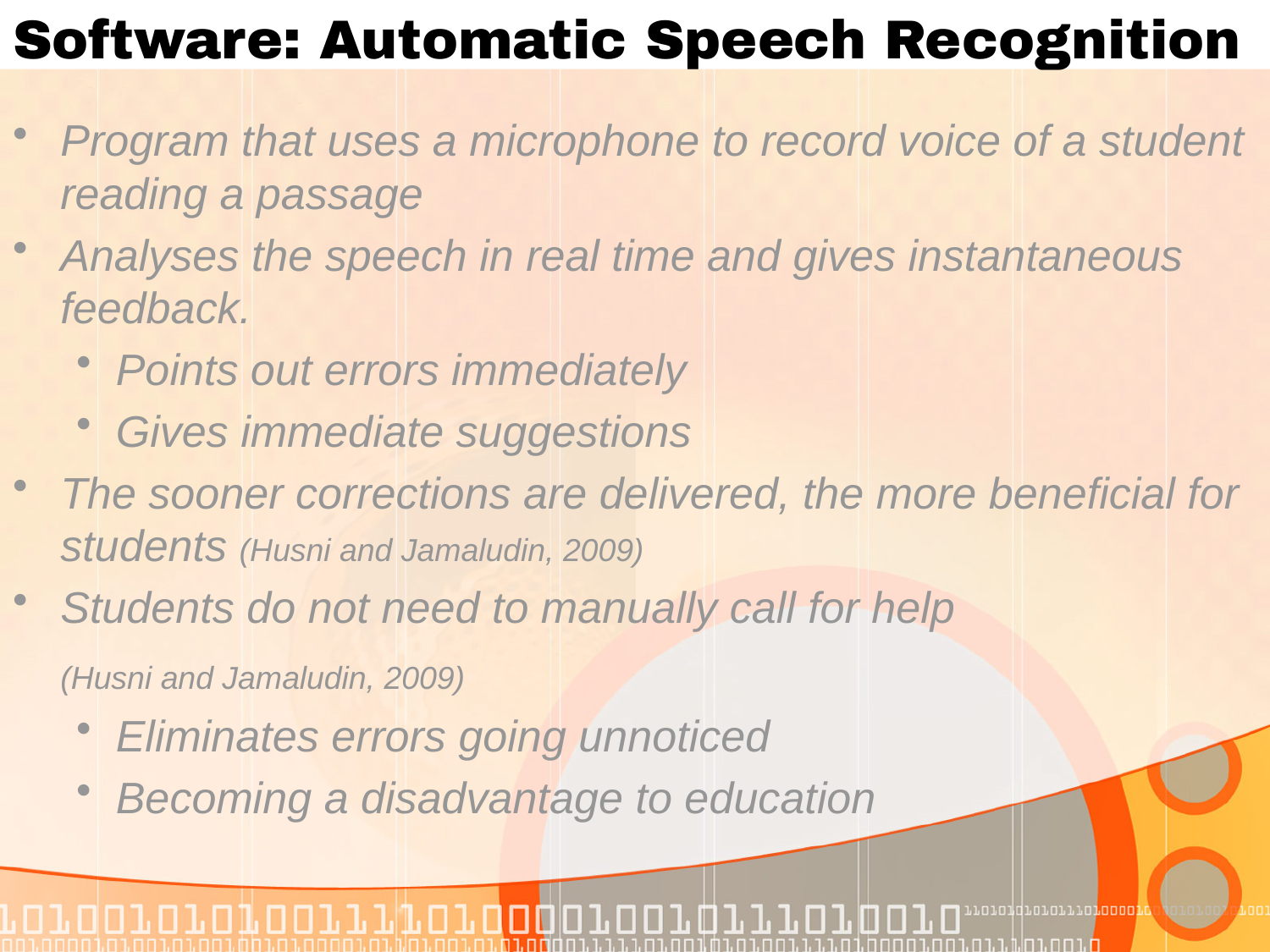

# Software: Automatic Speech Recognition
Program that uses a microphone to record voice of a student reading a passage
Analyses the speech in real time and gives instantaneous feedback.
Points out errors immediately
Gives immediate suggestions
The sooner corrections are delivered, the more beneficial for students (Husni and Jamaludin, 2009)
Students do not need to manually call for help
	(Husni and Jamaludin, 2009)
Eliminates errors going unnoticed
Becoming a disadvantage to education